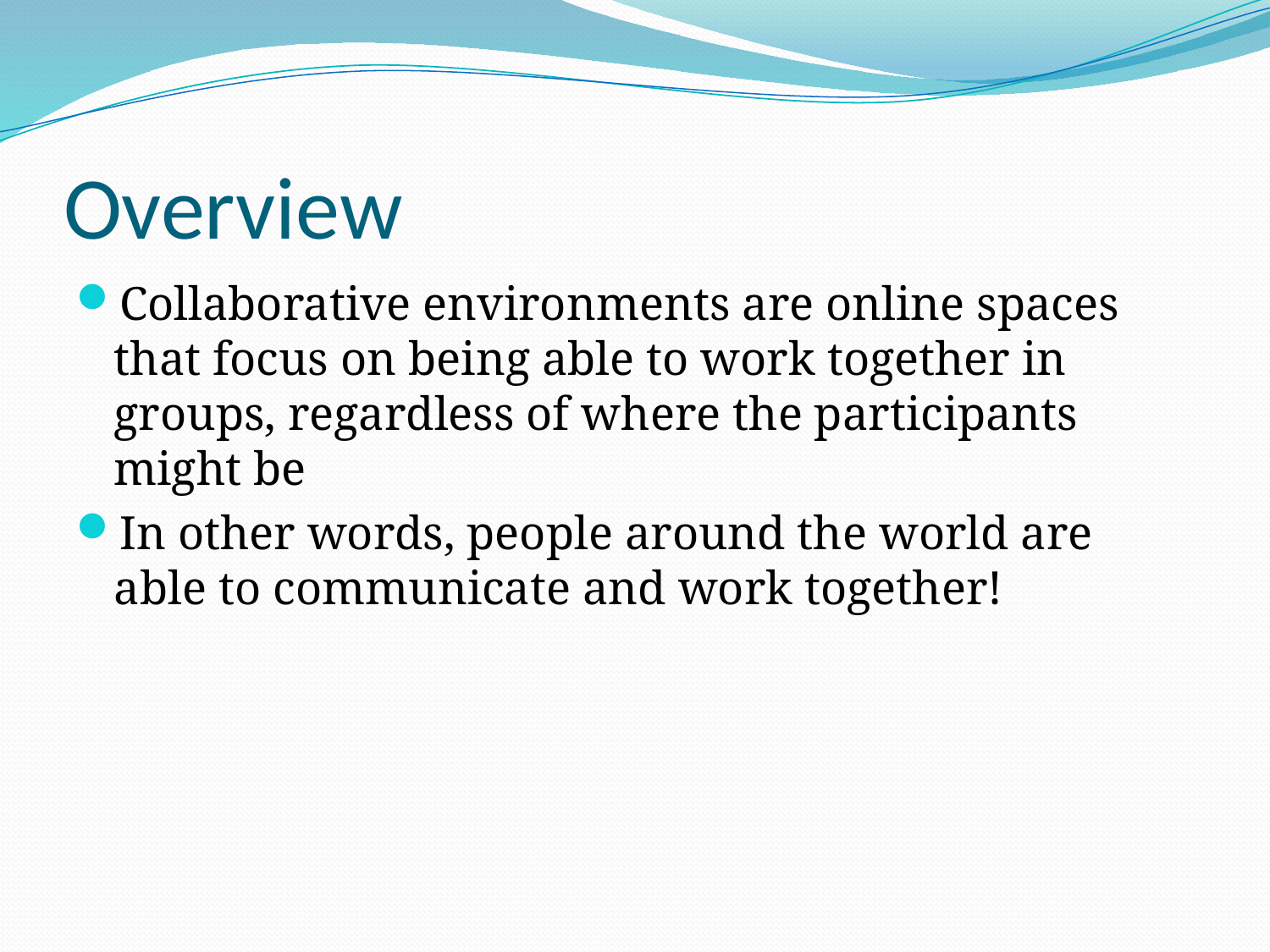

# Overview
Collaborative environments are online spaces that focus on being able to work together in groups, regardless of where the participants might be
In other words, people around the world are able to communicate and work together!